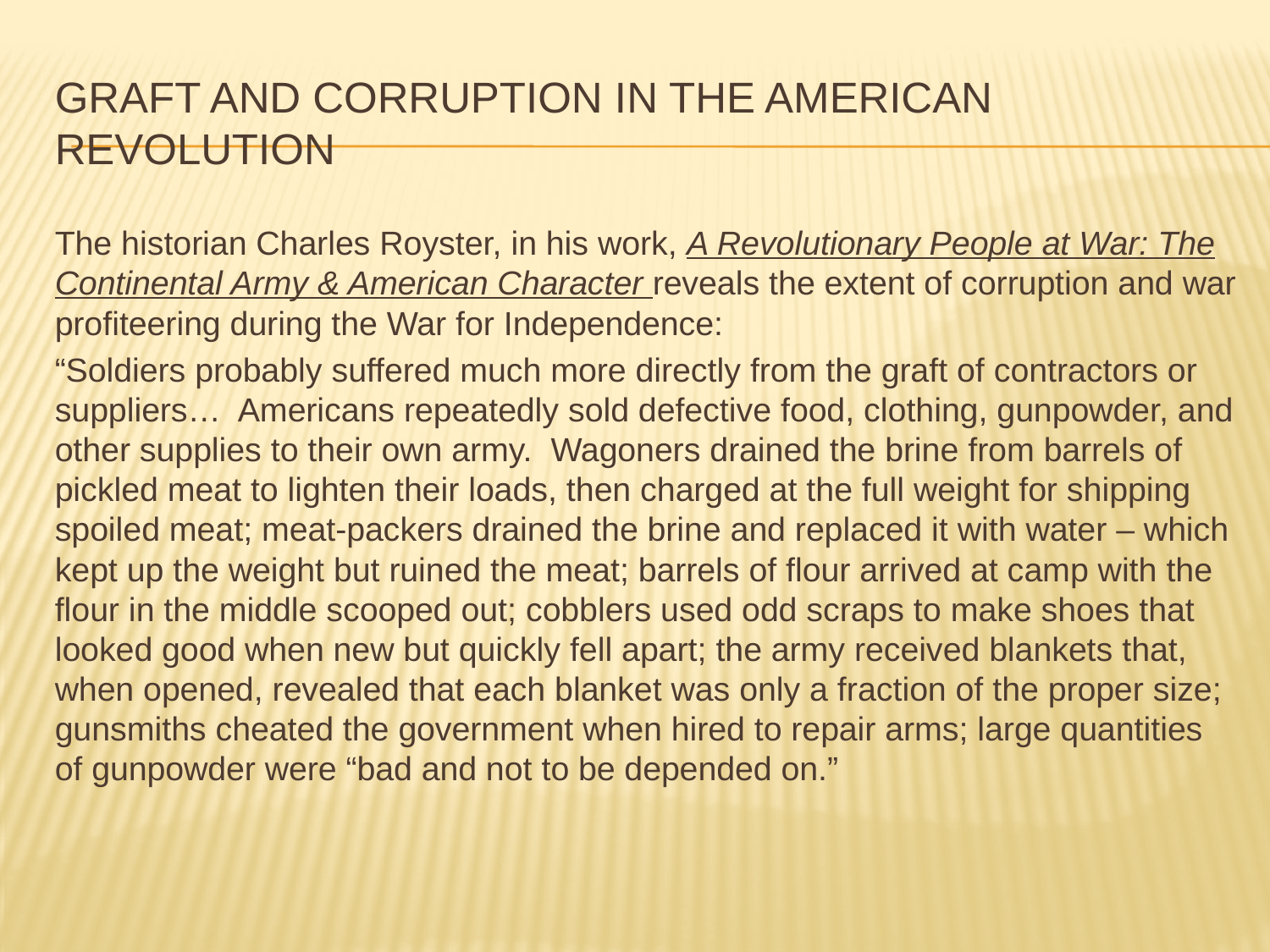

# Graft and Corruption in The American Revolution
The historian Charles Royster, in his work, A Revolutionary People at War: The Continental Army & American Character reveals the extent of corruption and war profiteering during the War for Independence:
“Soldiers probably suffered much more directly from the graft of contractors or suppliers…  Americans repeatedly sold defective food, clothing, gunpowder, and other supplies to their own army.  Wagoners drained the brine from barrels of pickled meat to lighten their loads, then charged at the full weight for shipping spoiled meat; meat-packers drained the brine and replaced it with water – which kept up the weight but ruined the meat; barrels of flour arrived at camp with the flour in the middle scooped out; cobblers used odd scraps to make shoes that looked good when new but quickly fell apart; the army received blankets that, when opened, revealed that each blanket was only a fraction of the proper size; gunsmiths cheated the government when hired to repair arms; large quantities of gunpowder were “bad and not to be depended on.”